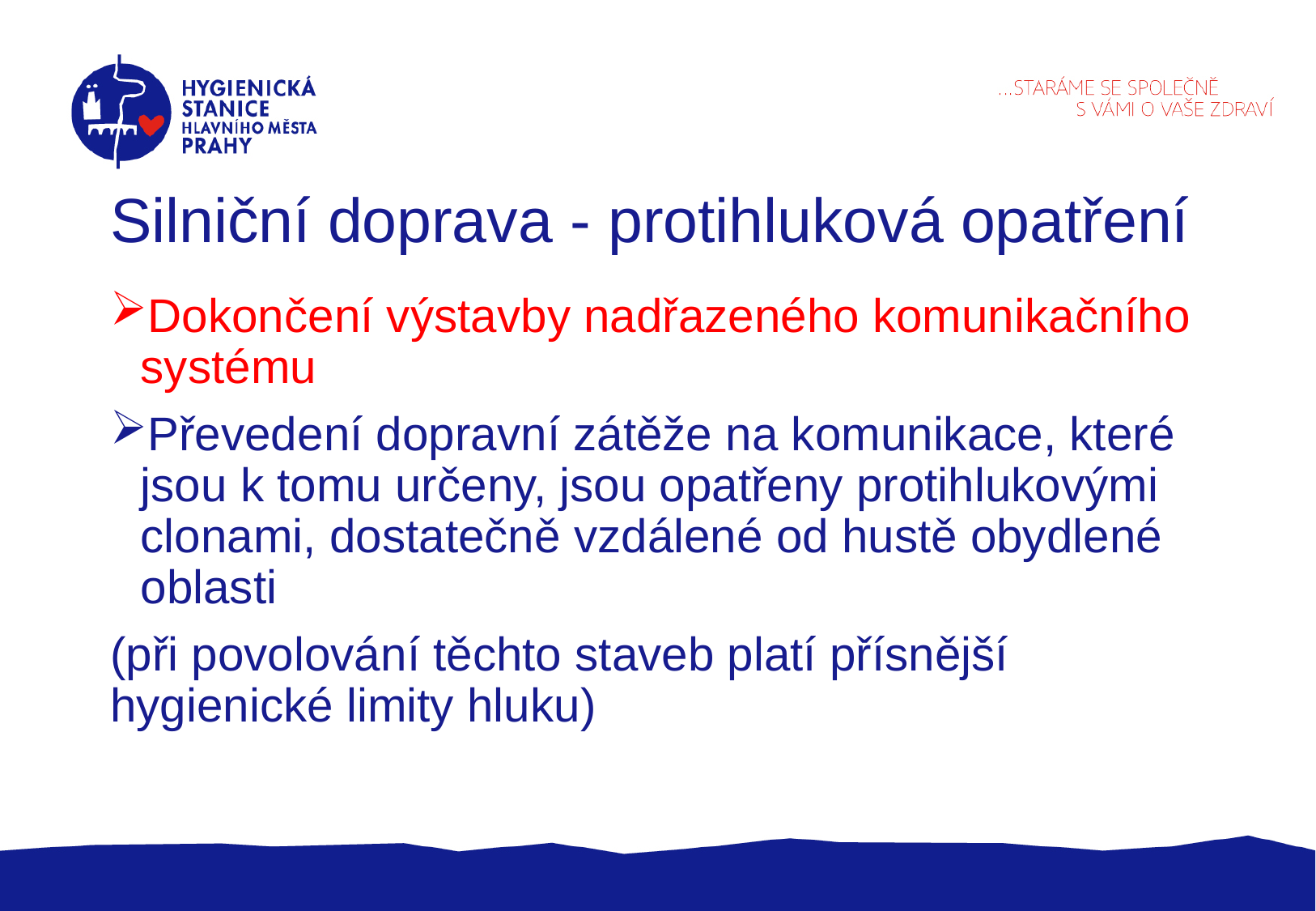

# Silniční doprava - protihluková opatření
Dokončení výstavby nadřazeného komunikačního systému
Převedení dopravní zátěže na komunikace, které jsou k tomu určeny, jsou opatřeny protihlukovými clonami, dostatečně vzdálené od hustě obydlené oblasti
(při povolování těchto staveb platí přísnější hygienické limity hluku)